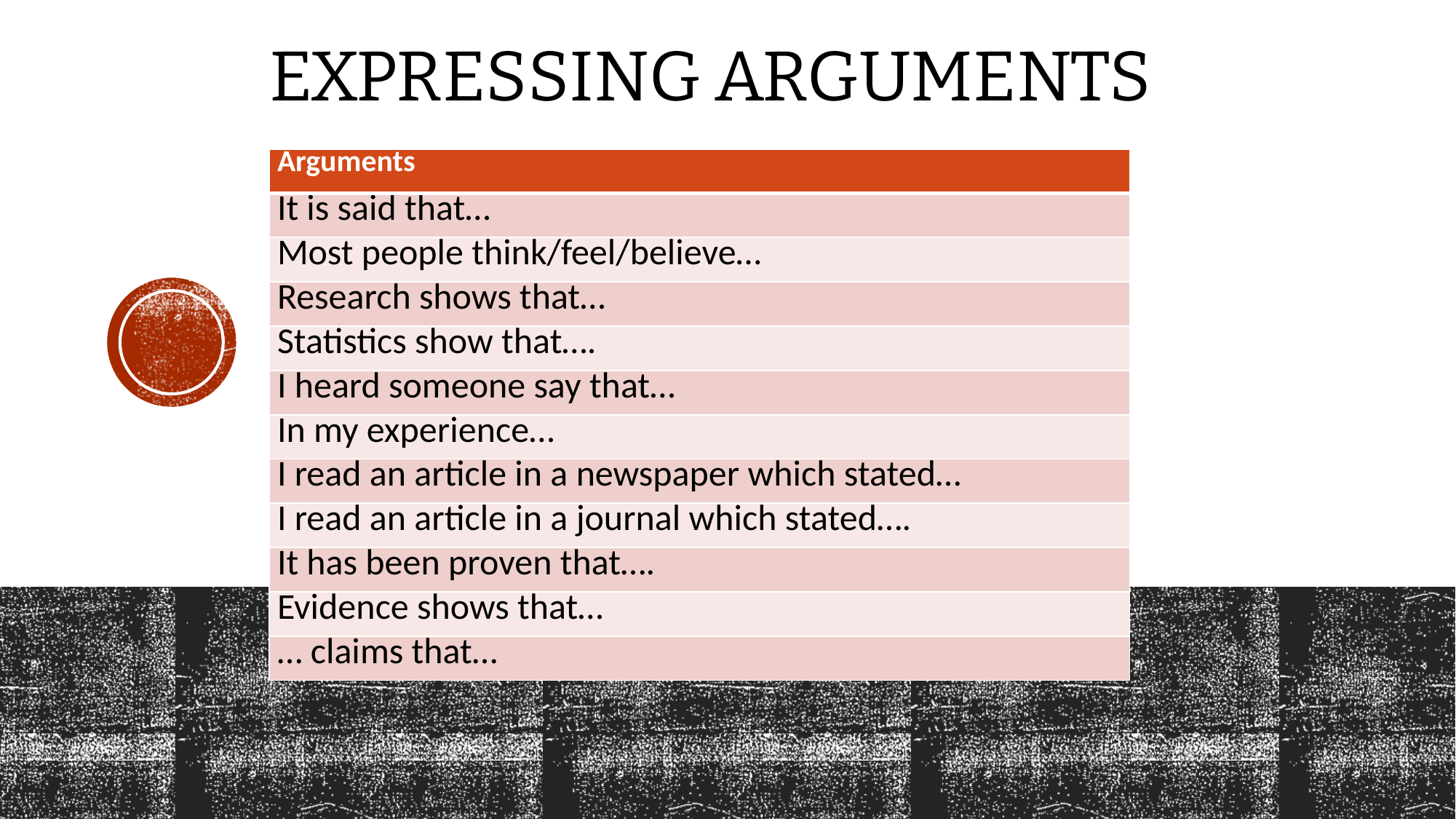

# Expressing arguments

| Arguments |
| --- |
| It is said that… |
| Most people think/feel/believe… |
| Research shows that… |
| Statistics show that…. |
| I heard someone say that… |
| In my experience… |
| I read an article in a newspaper which stated… |
| I read an article in a journal which stated…. |
| It has been proven that…. |
| Evidence shows that… |
| … claims that… |